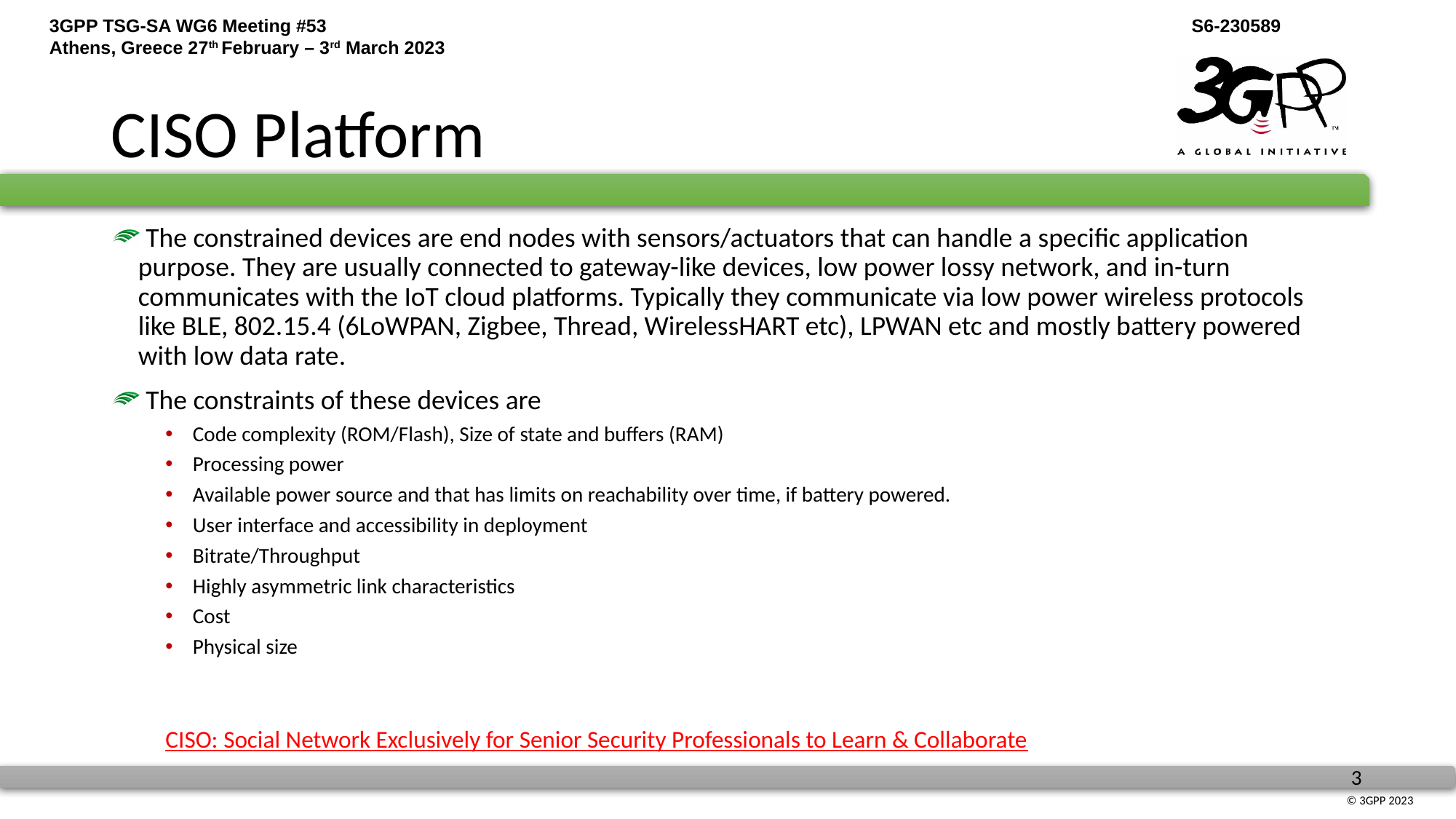

# CISO Platform
 The constrained devices are end nodes with sensors/actuators that can handle a specific application purpose. They are usually connected to gateway-like devices, low power lossy network, and in-turn communicates with the IoT cloud platforms. Typically they communicate via low power wireless protocols like BLE, 802.15.4 (6LoWPAN, Zigbee, Thread, WirelessHART etc), LPWAN etc and mostly battery powered with low data rate.
 The constraints of these devices are
Code complexity (ROM/Flash), Size of state and buffers (RAM)
Processing power
Available power source and that has limits on reachability over time, if battery powered.
User interface and accessibility in deployment
Bitrate/Throughput
Highly asymmetric link characteristics
Cost
Physical size

CISO: Social Network Exclusively for Senior Security Professionals to Learn & Collaborate